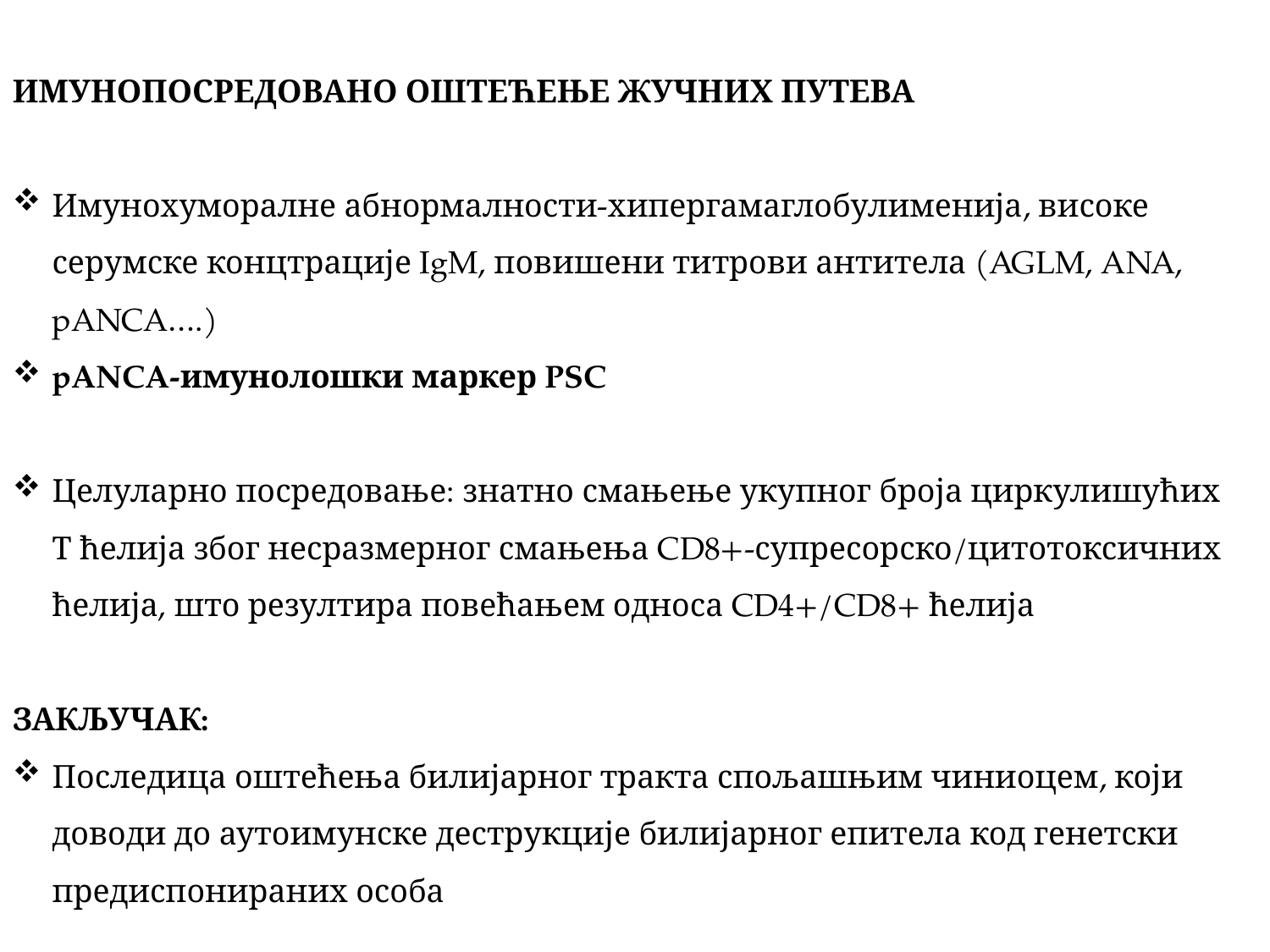

ИМУНОПОСРЕДОВАНО ОШТЕЋЕЊЕ ЖУЧНИХ ПУТЕВА

Имунохуморалне абнормалности-хипергамаглобулименија, високе серумске концтрације IgM, повишени титрови антитела (AGLM, ANA, pANCA….)
pANCA-имунолошки маркер PSC

Целуларно посредовање: знатно смањење укупног броја циркулишућих Т ћелија због несразмерног смањења CD8+-супресорско/цитотоксичних ћелија, што резултира повећањем односа CD4+/CD8+ ћелија

ЗАКЉУЧАК:
Последица оштећења билијарног тракта спољашњим чиниоцем, који доводи до аутоимунске деструкције билијарног епитела код генетски предиспонираних особа